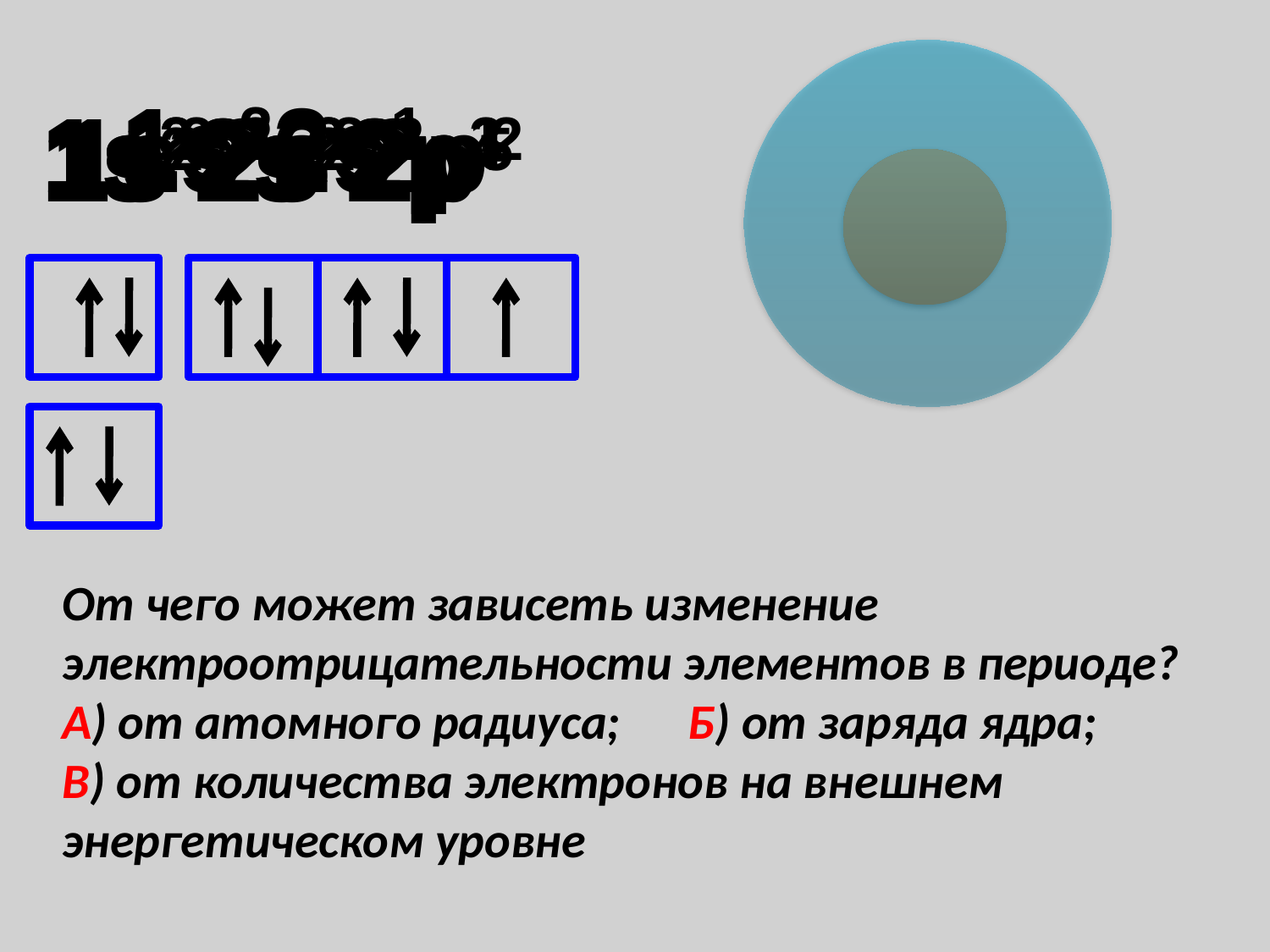

1s22s1
1s22s22p1
1s22s22p3
1s22s22p2
1s22s2
1s22s22p4
1s22s22p5

От чего может зависеть изменение электроотрицательности элементов в периоде?
А) от атомного радиуса;      Б) от заряда ядра;
В) от количества электронов на внешнем энергетическом уровне